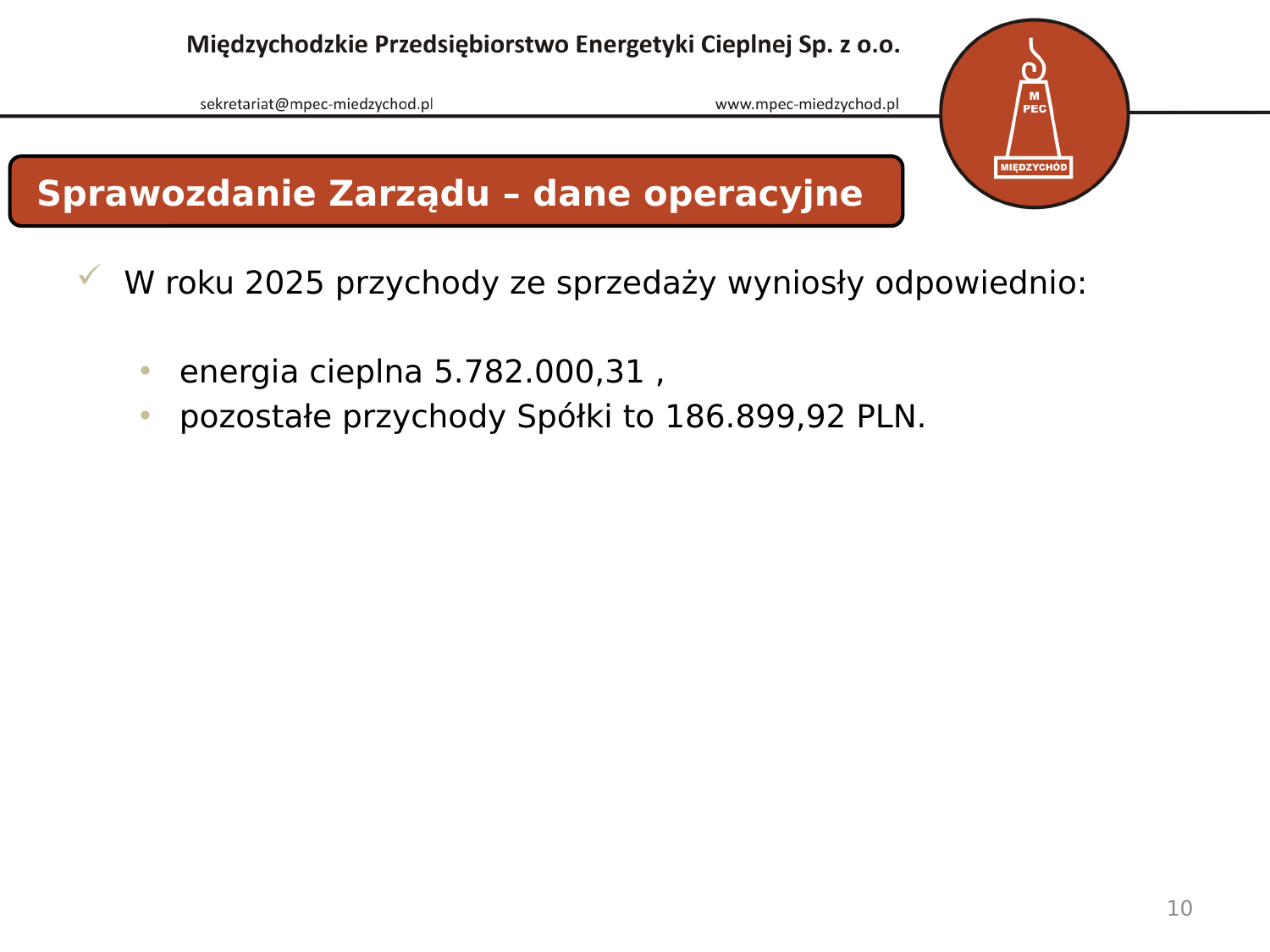

# Sprawozdanie Zarządu – dane operacyjne
W roku 2025 przychody ze sprzedaży wyniosły odpowiednio:

energia cieplna 5.782.000,31 ,
pozostałe przychody Spółki to 186.899,92 PLN.

10